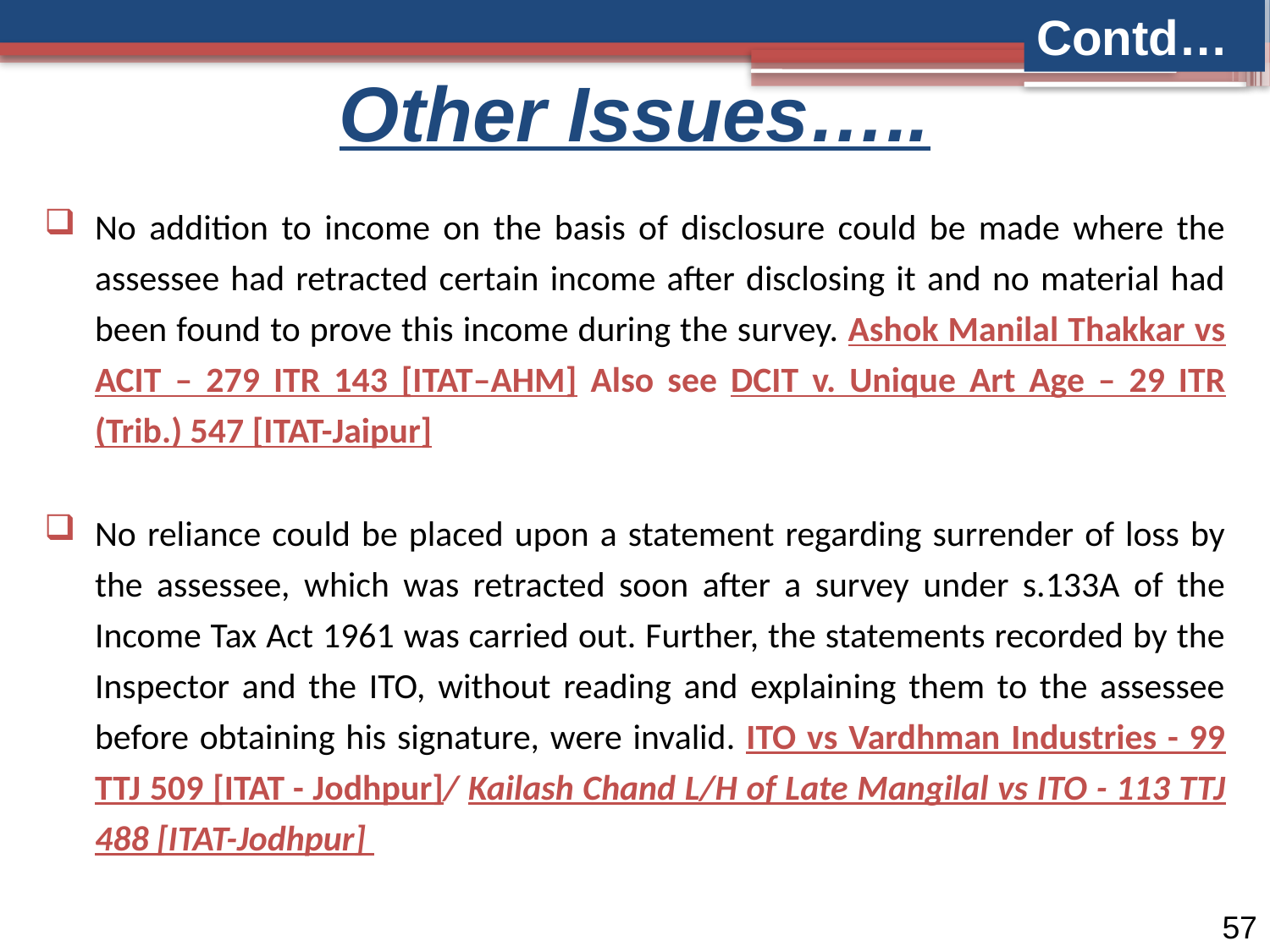

Contd…
# Other Issues…..
No addition to income on the basis of disclosure could be made where the assessee had retracted certain income after disclosing it and no material had been found to prove this income during the survey. Ashok Manilal Thakkar vs ACIT – 279 ITR 143 [ITAT–AHM] Also see DCIT v. Unique Art Age – 29 ITR (Trib.) 547 [ITAT-Jaipur]

No reliance could be placed upon a statement regarding surrender of loss by the assessee, which was retracted soon after a survey under s.133A of the Income Tax Act 1961 was carried out. Further, the statements recorded by the Inspector and the ITO, without reading and explaining them to the assessee before obtaining his signature, were invalid. ITO vs Vardhman Industries - 99 TTJ 509 [ITAT - Jodhpur]/ Kailash Chand L/H of Late Mangilal vs ITO - 113 TTJ 488 [ITAT-Jodhpur]
57